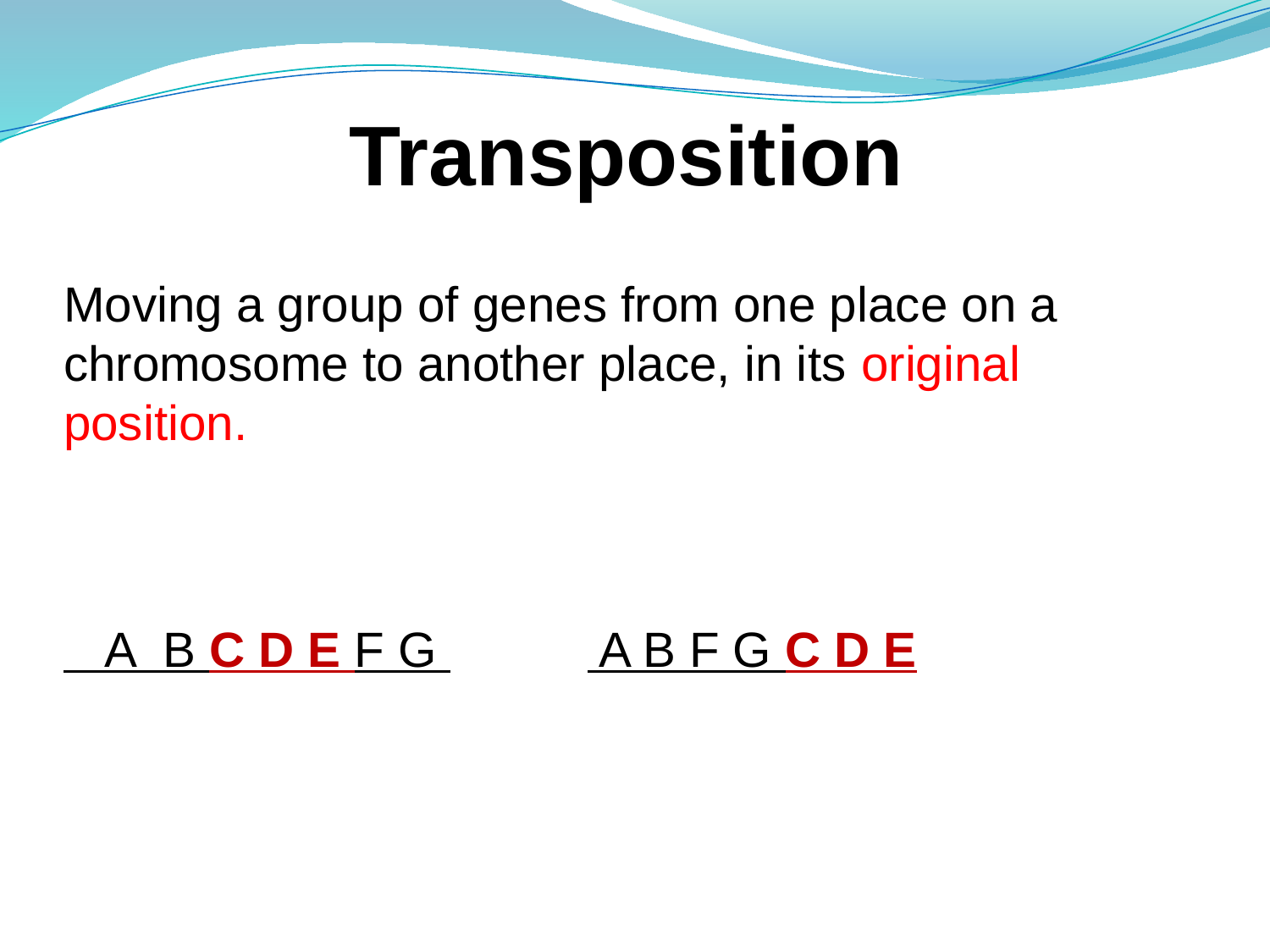

# Transposition
Moving a group of genes from one place on a chromosome to another place, in its original position.

   A  B C D E F G            A B F G C D E